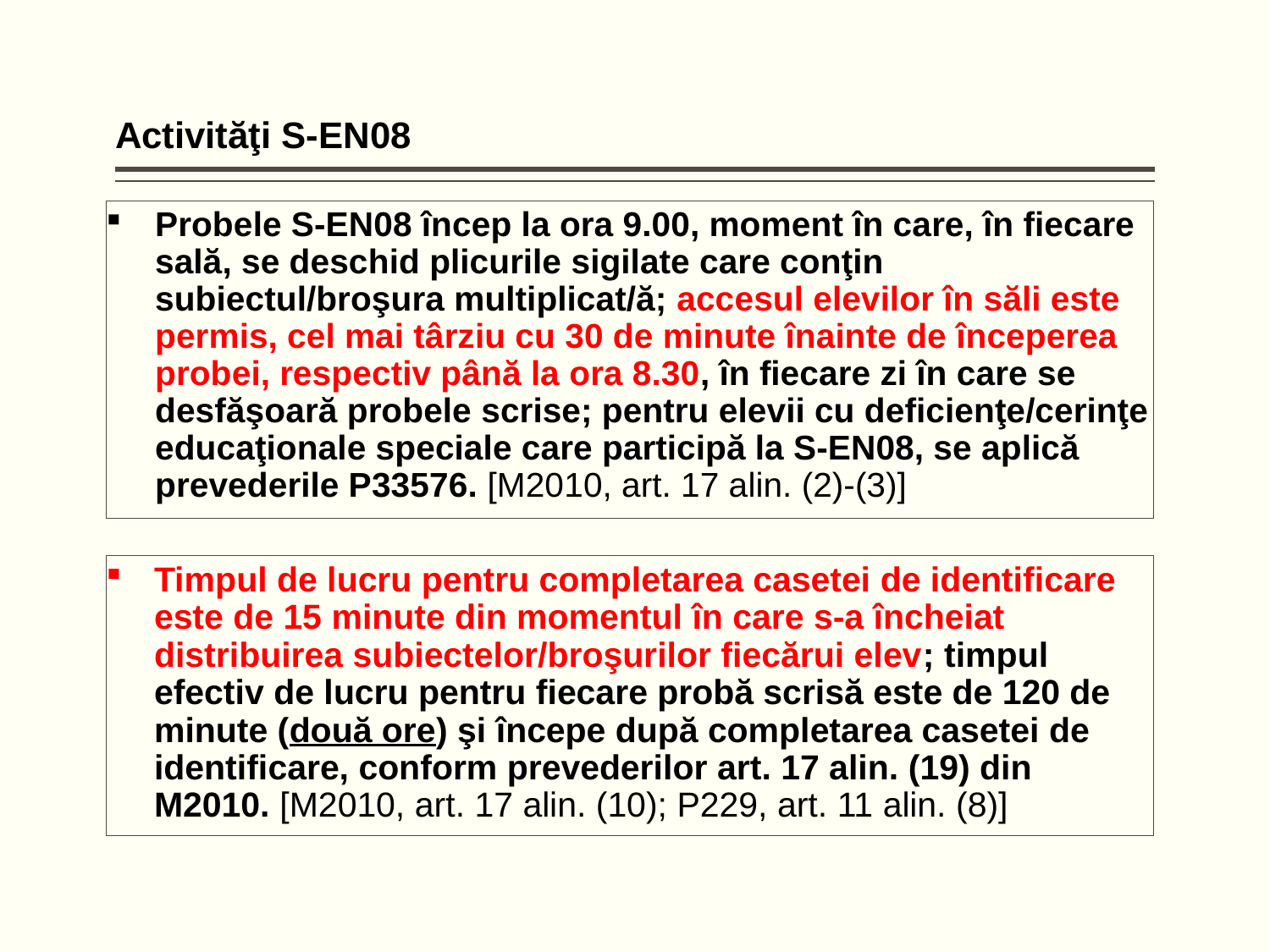

Activităţi S-EN08
# Probele S-EN08 încep la ora 9.00, moment în care, în fiecare sală, se deschid plicurile sigilate care conţin subiectul/broşura multiplicat/ă; accesul elevilor în săli este permis, cel mai târziu cu 30 de minute înainte de începerea probei, respectiv până la ora 8.30, în fiecare zi în care se desfăşoară probele scrise; pentru elevii cu deficienţe/cerinţe educaţionale speciale care participă la S-EN08, se aplică prevederile P33576. [M2010, art. 17 alin. (2)-(3)]
Timpul de lucru pentru completarea casetei de identificare este de 15 minute din momentul în care s-a încheiat distribuirea subiectelor/broşurilor fiecărui elev; timpul efectiv de lucru pentru fiecare probă scrisă este de 120 de minute (două ore) şi începe după completarea casetei de identificare, conform prevederilor art. 17 alin. (19) din M2010. [M2010, art. 17 alin. (10); P229, art. 11 alin. (8)]